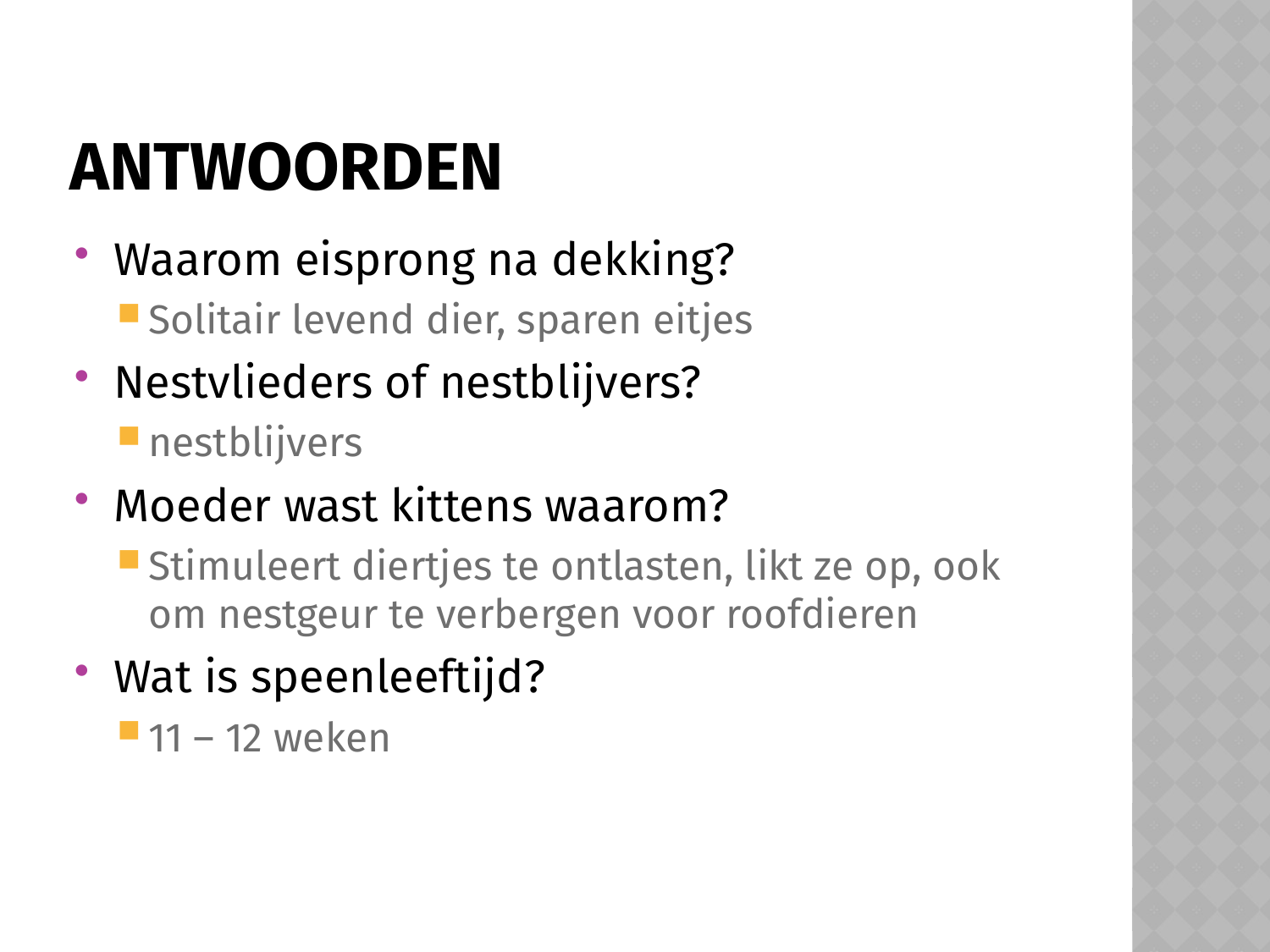

# Antwoorden
Waarom eisprong na dekking?
Solitair levend dier, sparen eitjes
Nestvlieders of nestblijvers?
nestblijvers
Moeder wast kittens waarom?
Stimuleert diertjes te ontlasten, likt ze op, ook om nestgeur te verbergen voor roofdieren
Wat is speenleeftijd?
11 – 12 weken